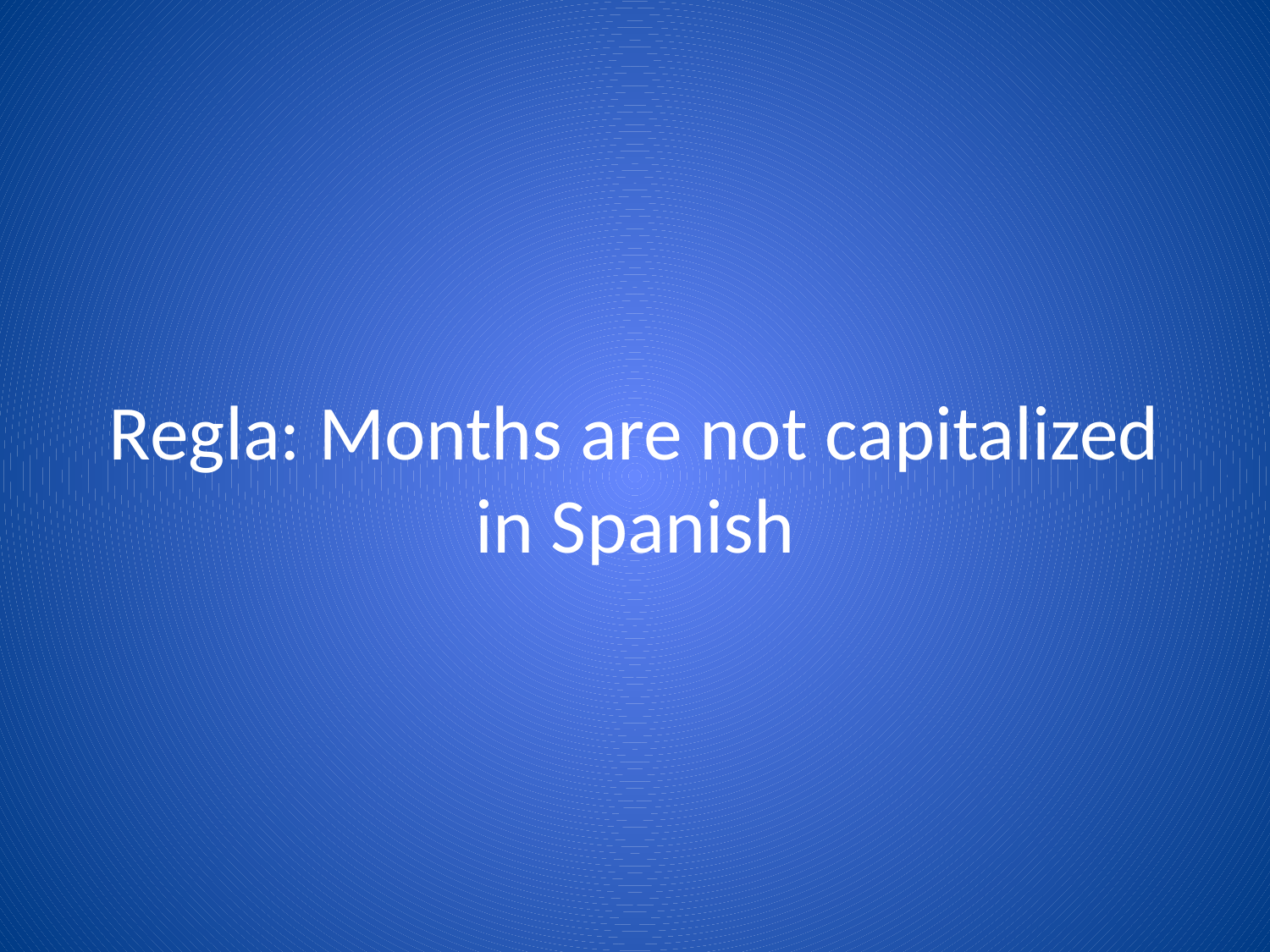

# Regla: Months are not capitalized in Spanish